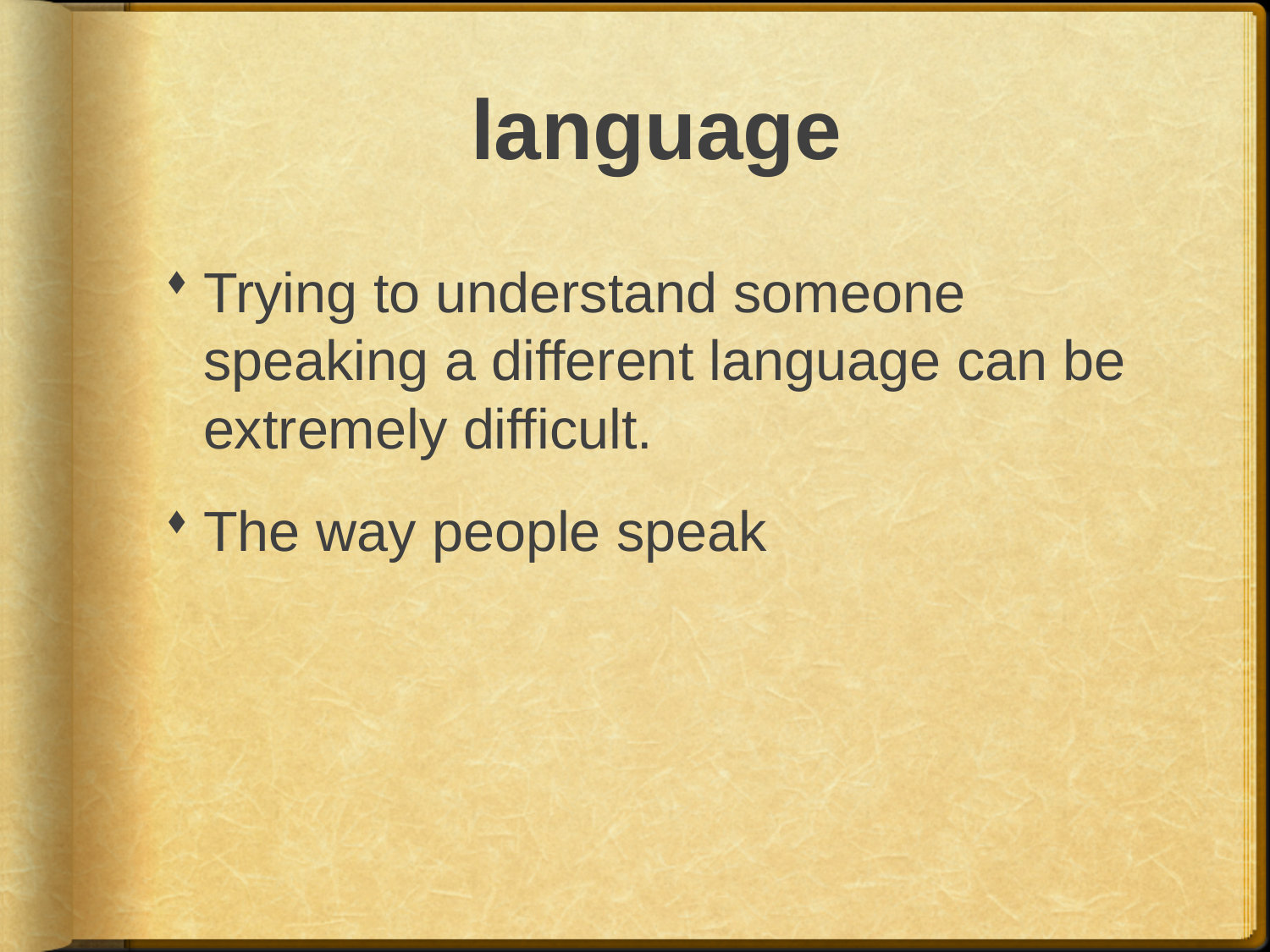

# language
Trying to understand someone speaking a different language can be extremely difficult.
The way people speak